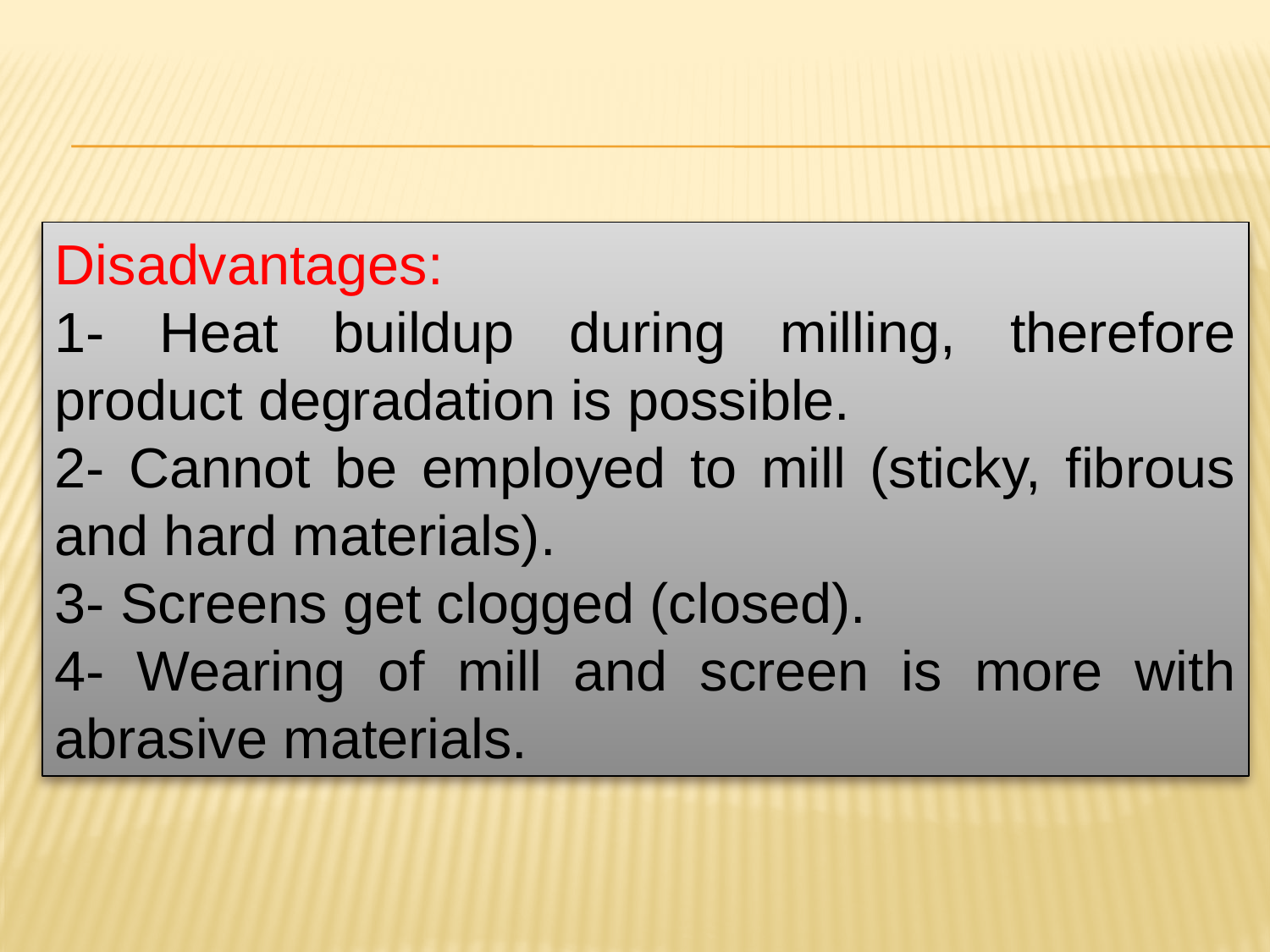

Disadvantages:
1- Heat buildup during milling, therefore product degradation is possible.
2- Cannot be employed to mill (sticky, fibrous and hard materials).
3- Screens get clogged (closed).
4- Wearing of mill and screen is more with abrasive materials.